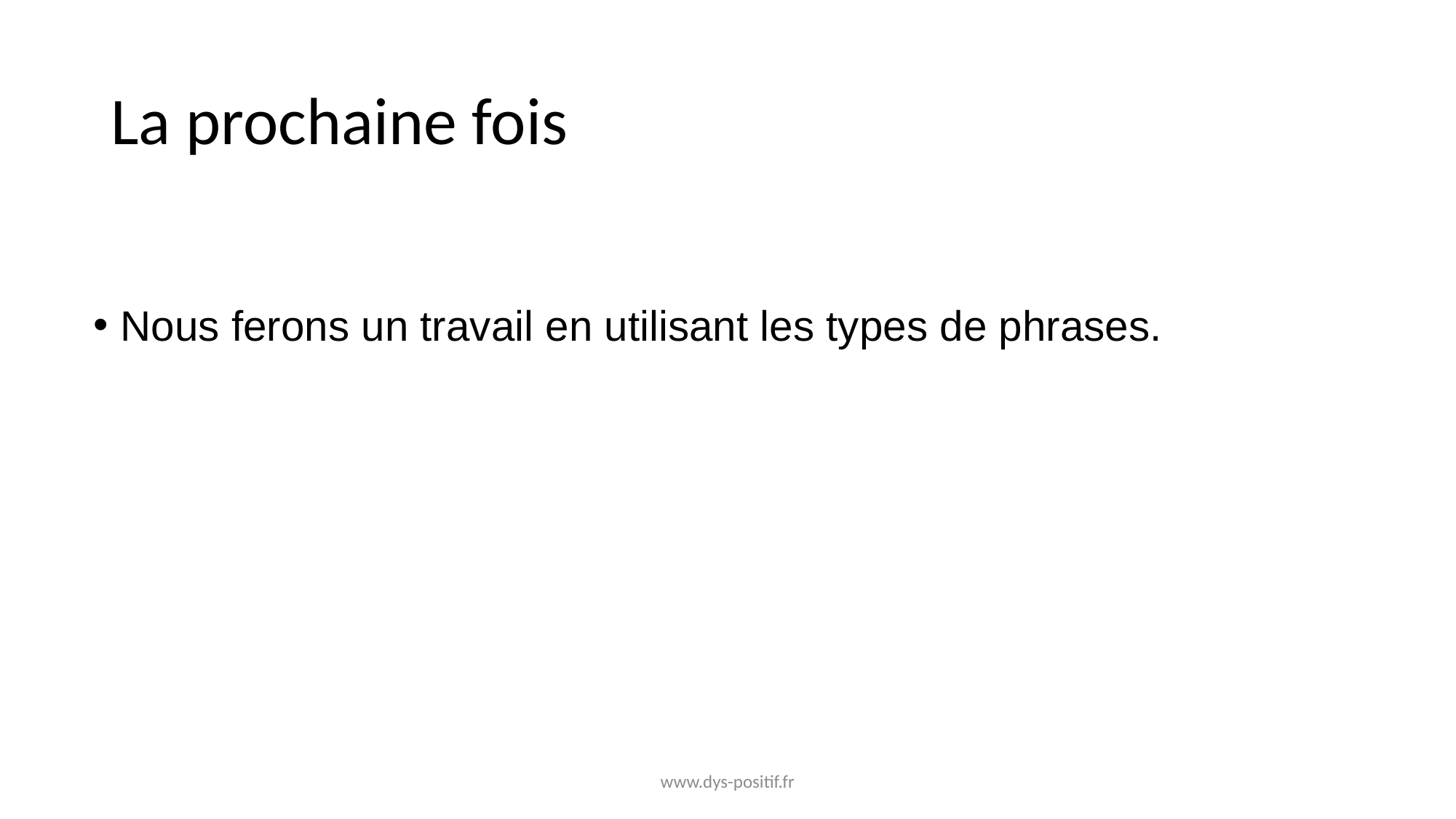

# La prochaine fois
Nous ferons un travail en utilisant les types de phrases.
www.dys-positif.fr